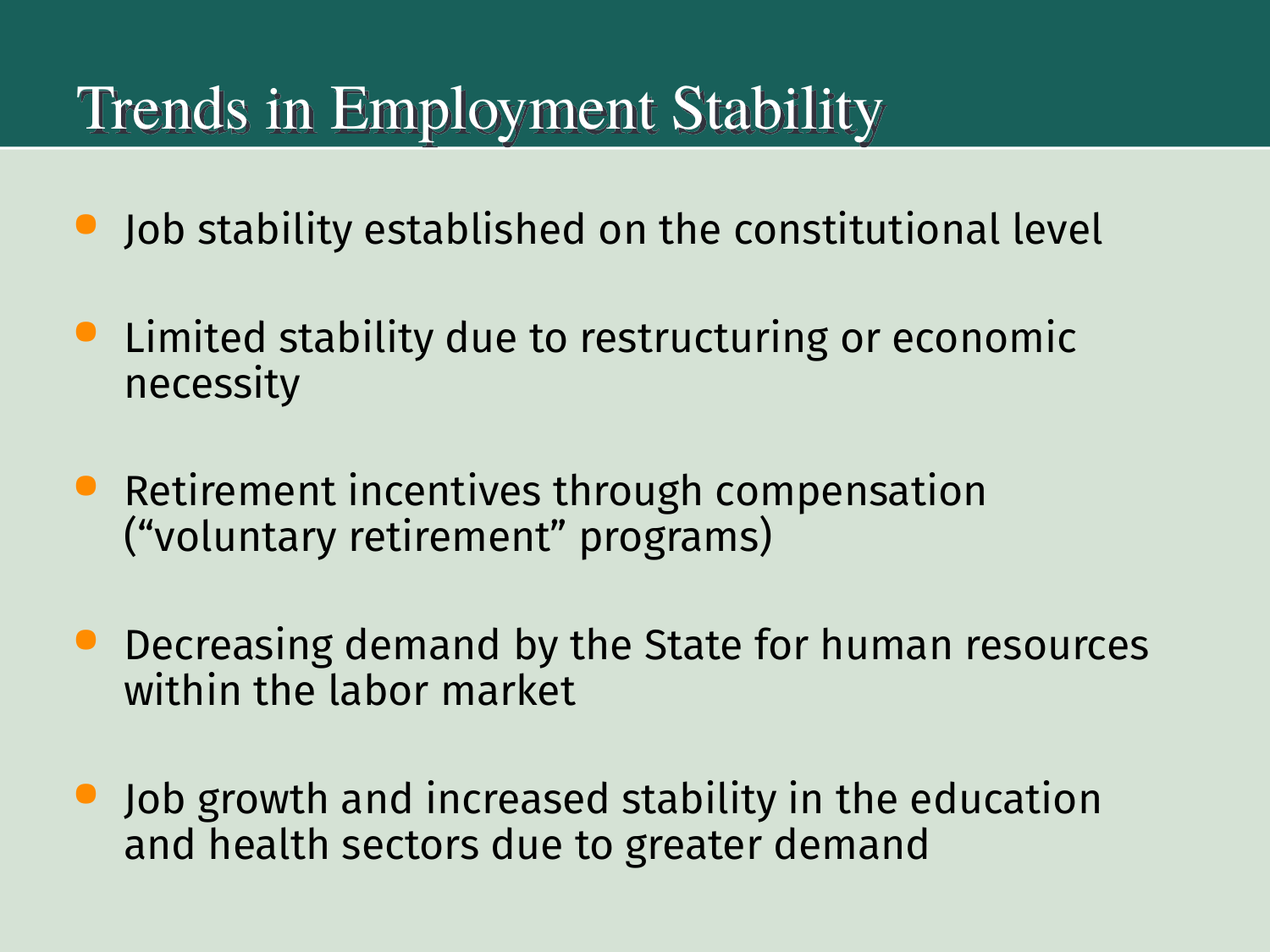

# Trends in Employment Stability
Job stability established on the constitutional level

Limited stability due to restructuring or economic necessity

Retirement incentives through compensation (“voluntary retirement” programs)

Decreasing demand by the State for human resources within the labor market

Job growth and increased stability in the education and health sectors due to greater demand